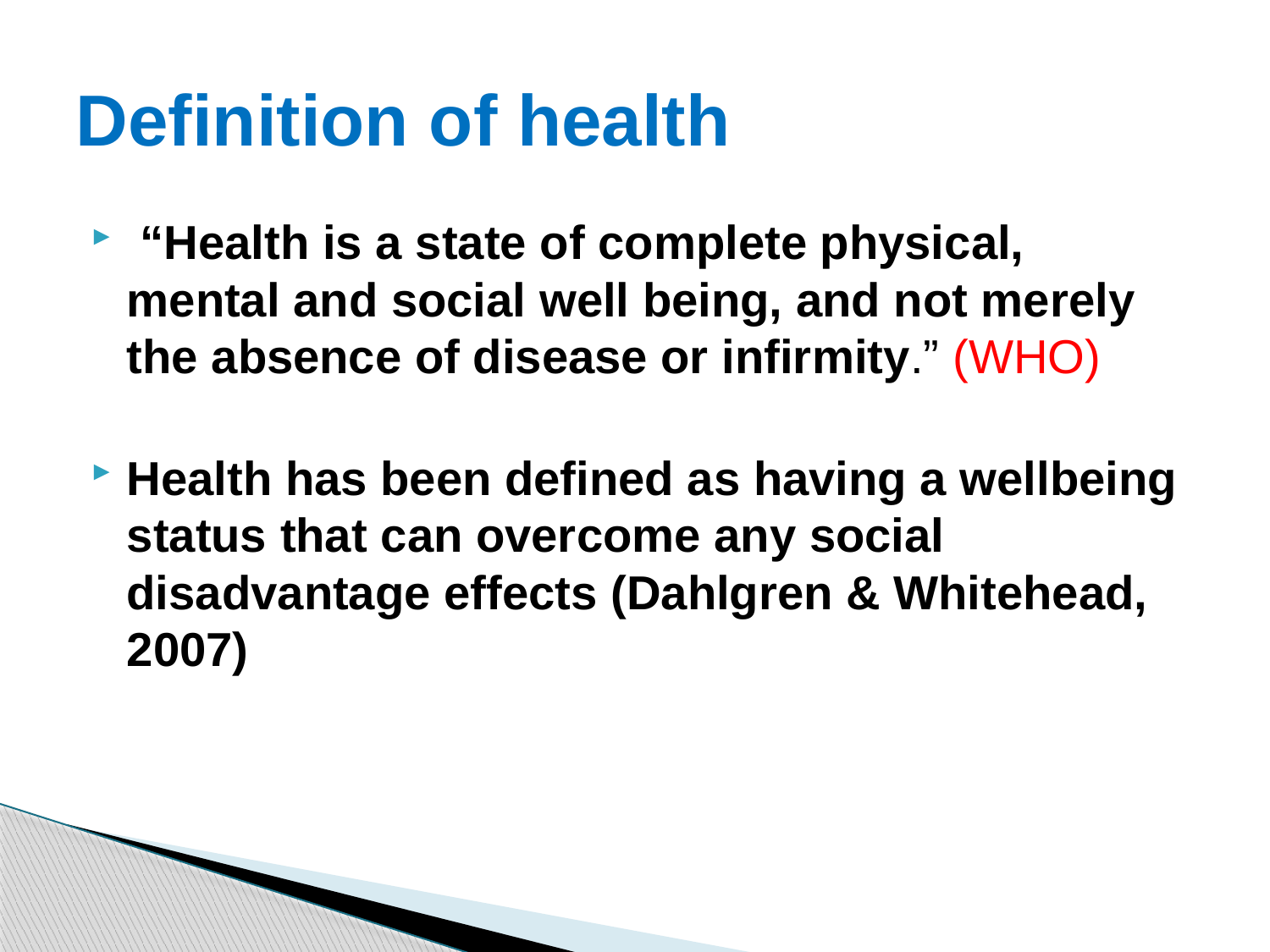

# Definition of health
 “Health is a state of complete physical,
mental and social well being, and not merely the absence of disease or infirmity.” (WHO)
Health has been defined as having a wellbeing status that can overcome any social disadvantage effects (Dahlgren & Whitehead, 2007)